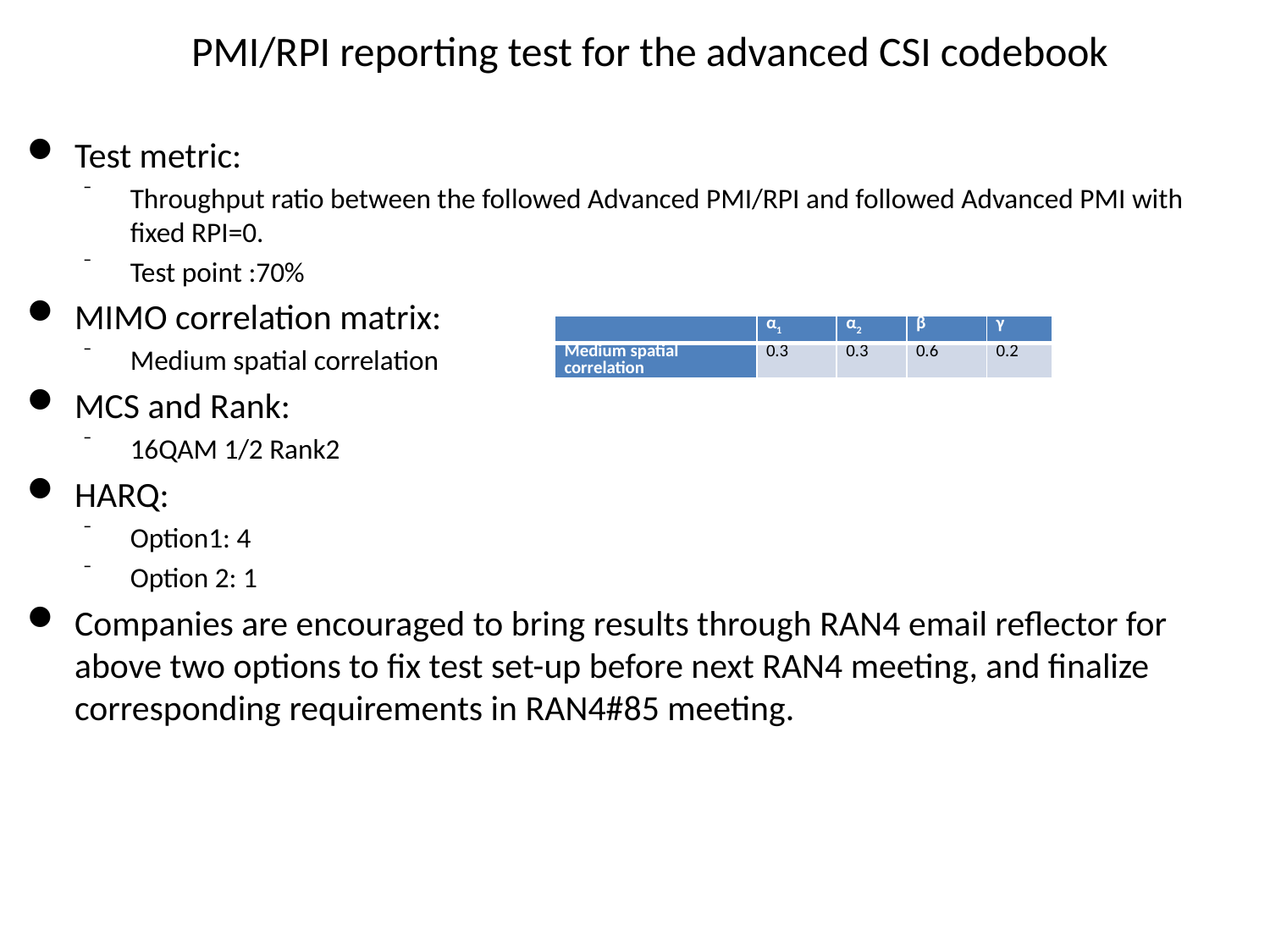

PMI/RPI reporting test for the advanced CSI codebook
Test metric:
Throughput ratio between the followed Advanced PMI/RPI and followed Advanced PMI with fixed RPI=0.
Test point :70%
MIMO correlation matrix:
Medium spatial correlation
MCS and Rank:
16QAM 1/2 Rank2
HARQ:
Option1: 4
Option 2: 1
Companies are encouraged to bring results through RAN4 email reflector for above two options to fix test set-up before next RAN4 meeting, and finalize corresponding requirements in RAN4#85 meeting.

|  | α1 | α2 | β | γ |
| --- | --- | --- | --- | --- |
| Medium spatial correlation | 0.3 | 0.3 | 0.6 | 0.2 |